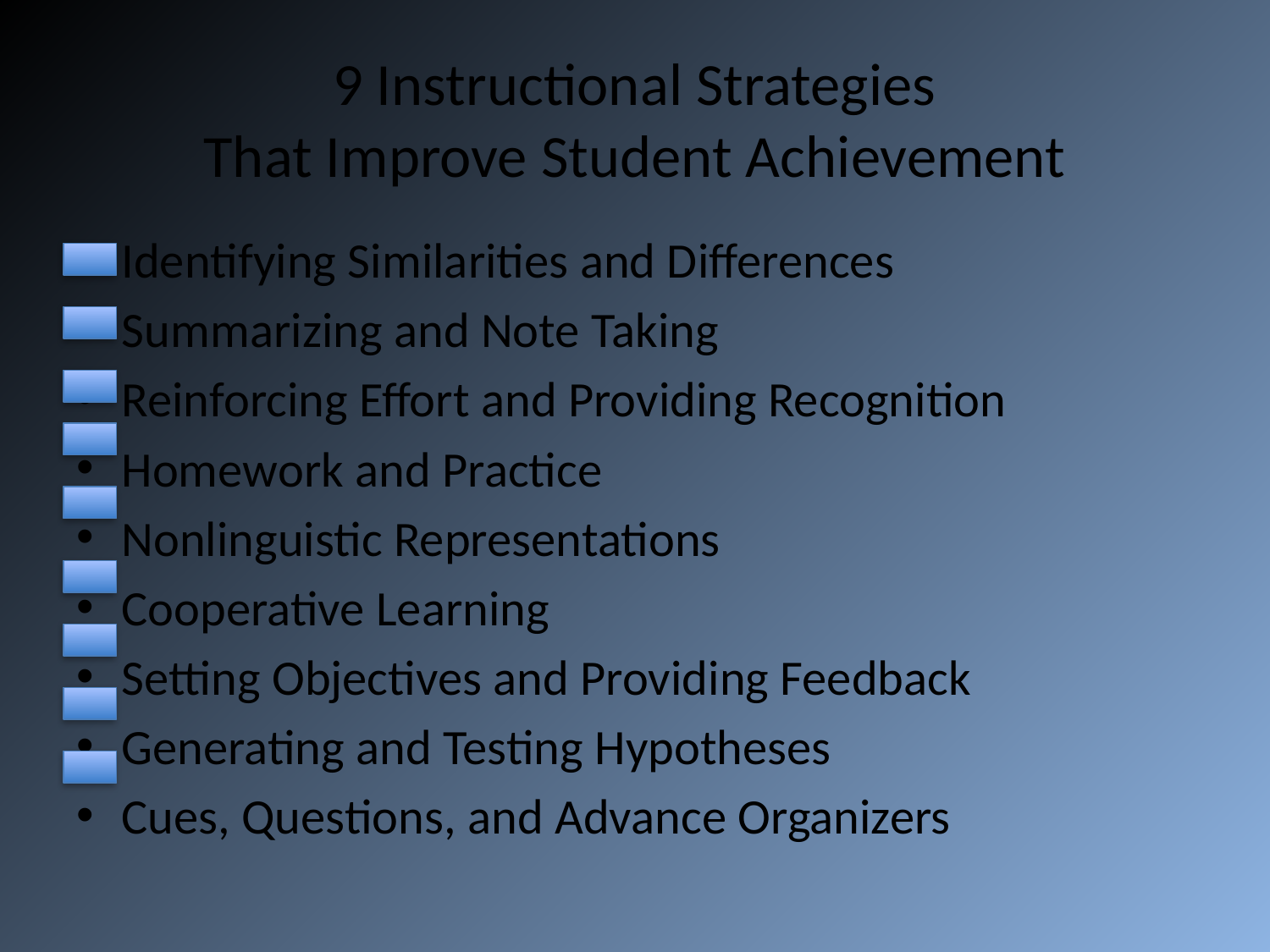

# 9 Instructional Strategies That Improve Student Achievement
Identifying Similarities and Differences
Summarizing and Note Taking
Reinforcing Effort and Providing Recognition
Homework and Practice
Nonlinguistic Representations
Cooperative Learning
Setting Objectives and Providing Feedback
Generating and Testing Hypotheses
Cues, Questions, and Advance Organizers